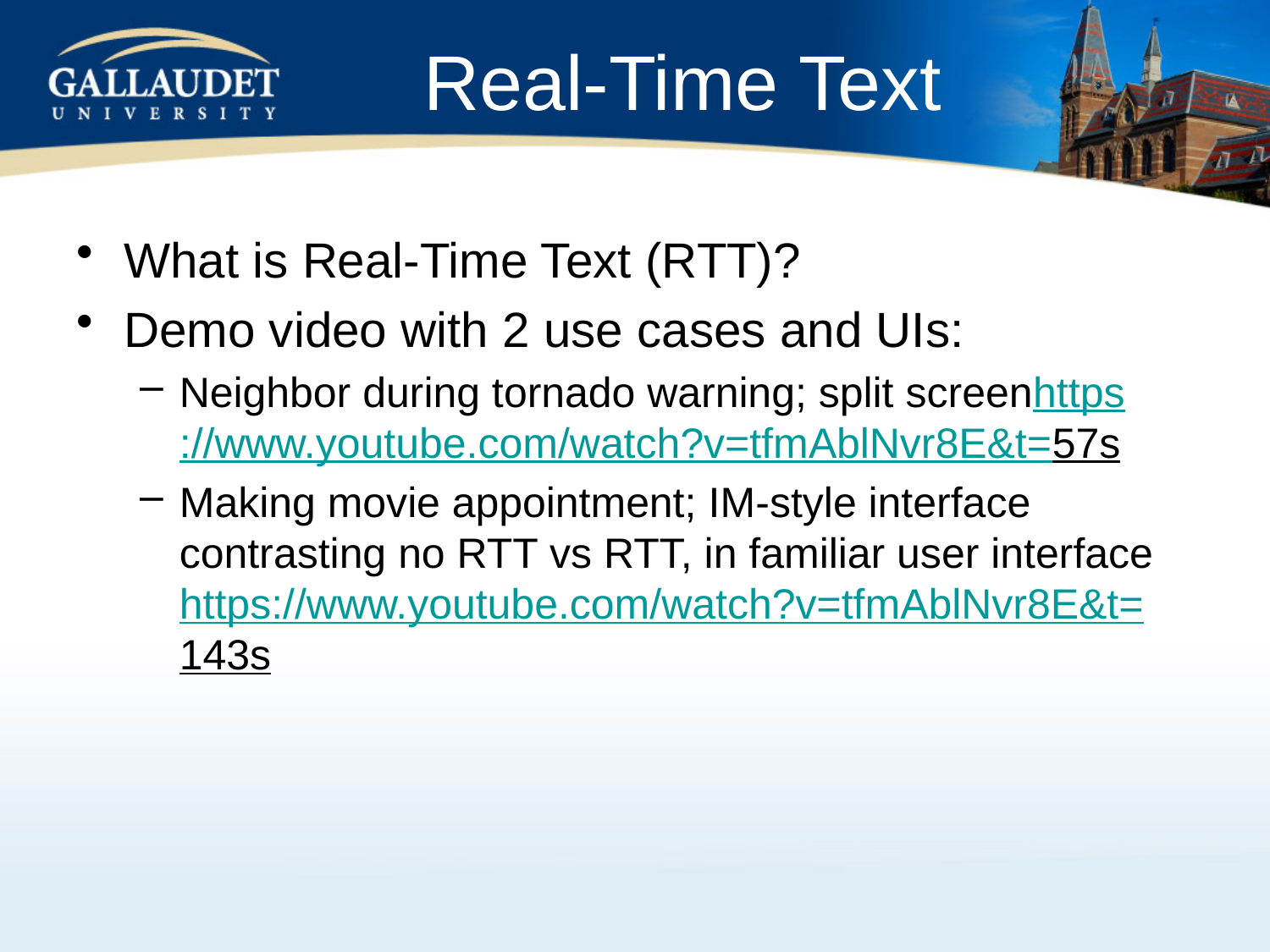

# Real-Time Text
What is Real-Time Text (RTT)?
Demo video with 2 use cases and UIs:
Neighbor during tornado warning; split screenhttps://www.youtube.com/watch?v=tfmAblNvr8E&t=57s
Making movie appointment; IM-style interface contrasting no RTT vs RTT, in familiar user interface
https://www.youtube.com/watch?v=tfmAblNvr8E&t=143s